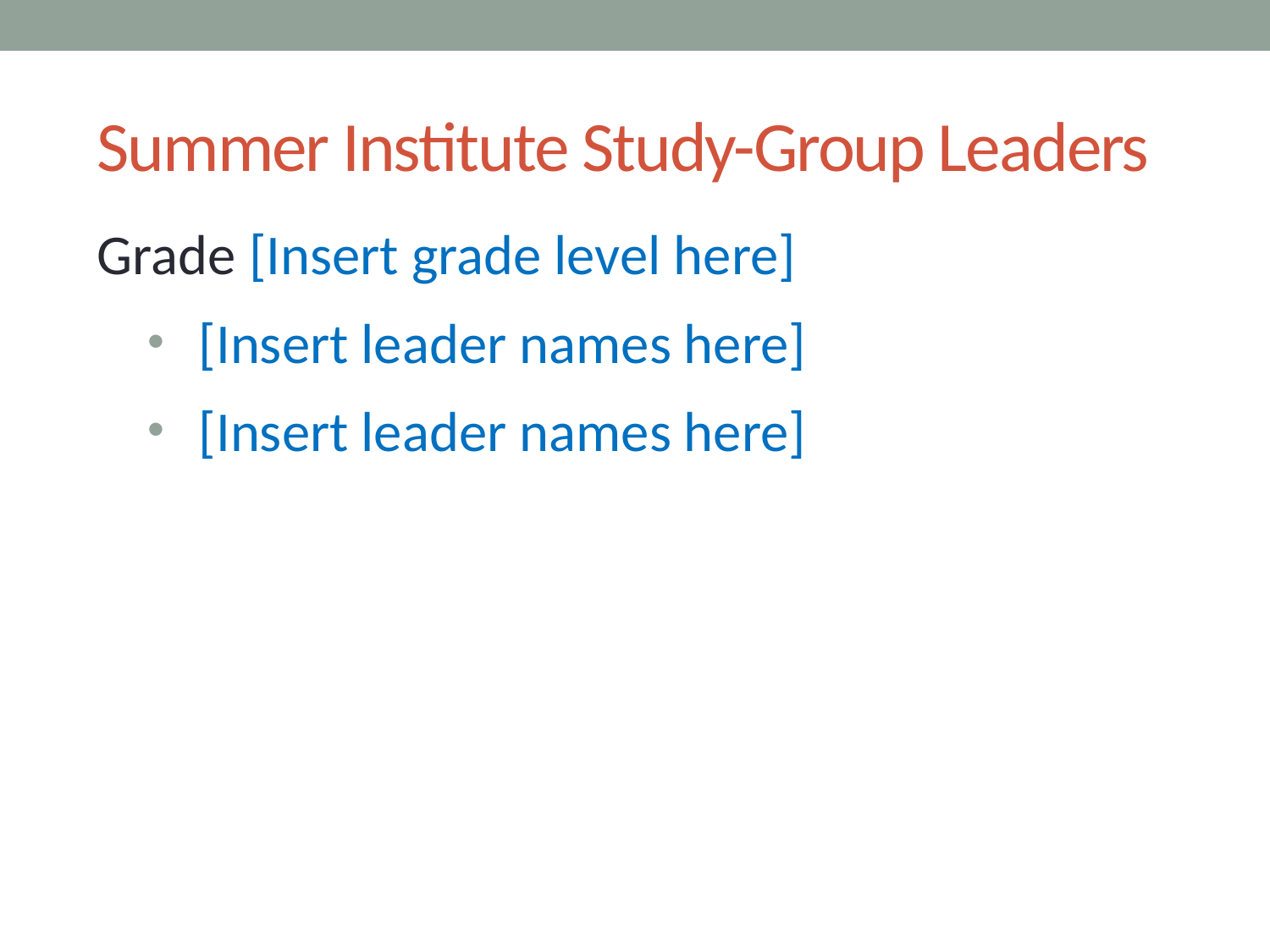

# Summer Institute Study-Group Leaders
Grade [Insert grade level here]
[Insert leader names here]
[Insert leader names here]